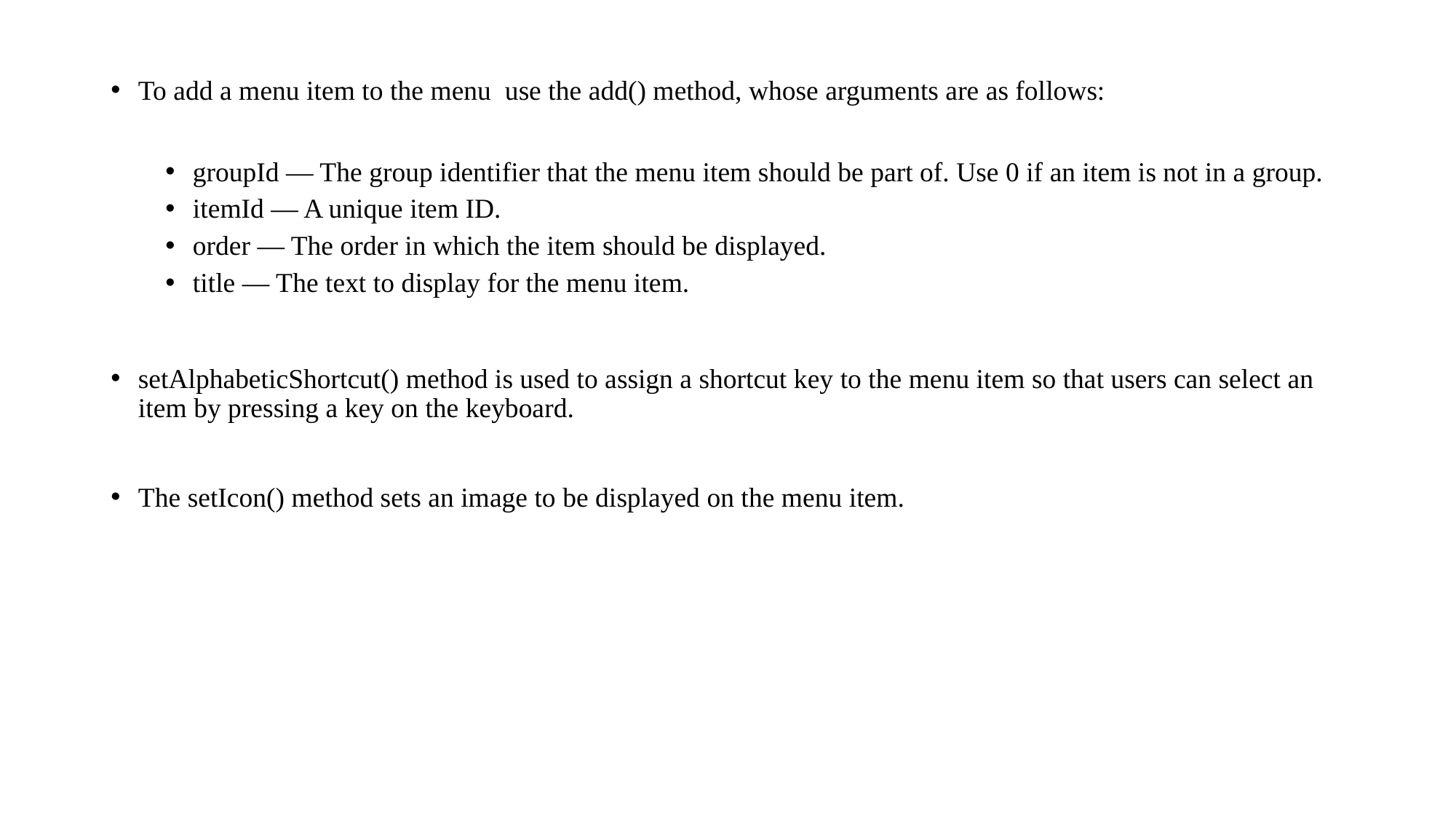

To add a menu item to the menu  use the add() method, whose arguments are as follows:

groupId — The group identifier that the menu item should be part of. Use 0 if an item is not in a group.
itemId — A unique item ID.
order — The order in which the item should be displayed.
title — The text to display for the menu item.

setAlphabeticShortcut() method is used to assign a shortcut key to the menu item so that users can select an item by pressing a key on the keyboard.

The setIcon() method sets an image to be displayed on the menu item.